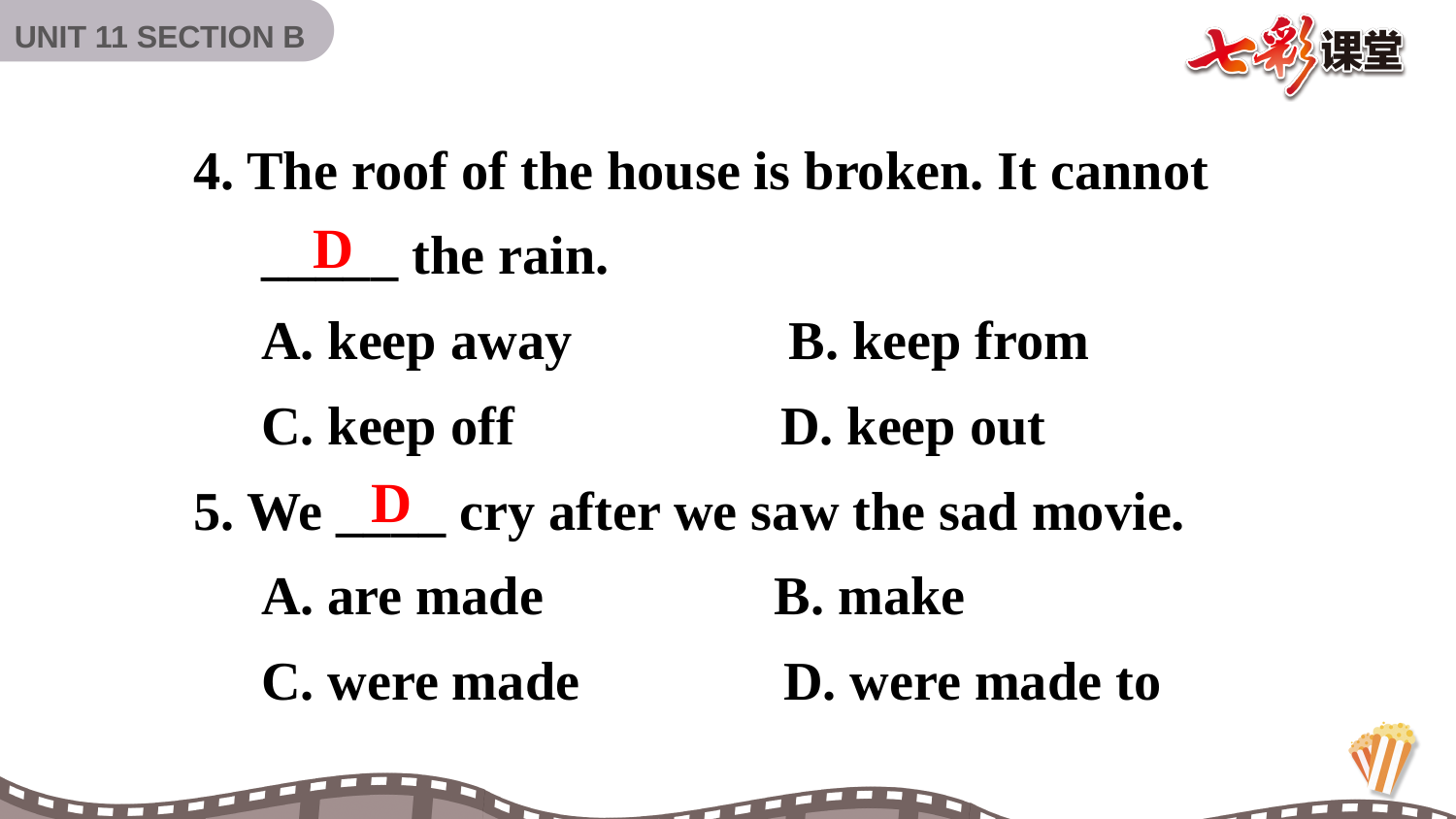

4. The roof of the house is broken. It cannot
     _____ the rain.
     A. keep away　           B. keep from
     C. keep off　               D. keep out
5. We ____ cry after we saw the sad movie.
     A. are made                 B. make
     C. were made               D. were made to
D
D